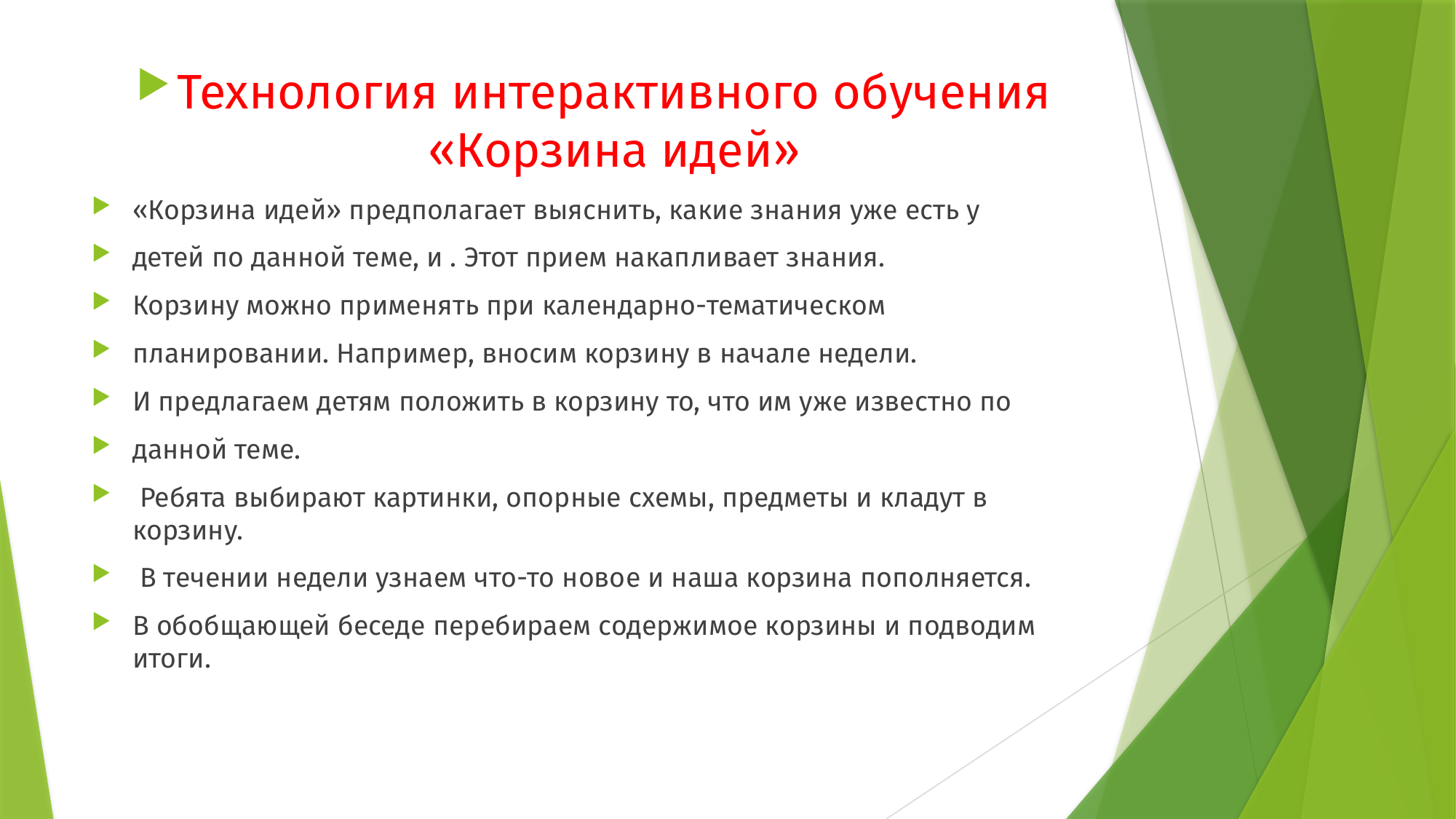

Технология интерактивного обучения «Корзина идей»
«Корзина идей» предполагает выяснить, какие знания уже есть у
детей по данной теме, и . Этот прием накапливает знания.
Корзину можно применять при календарно-тематическом
планировании. Например, вносим корзину в начале недели.
И предлагаем детям положить в корзину то, что им уже известно по
данной теме.
 Ребята выбирают картинки, опорные схемы, предметы и кладут в корзину.
 В течении недели узнаем что-то новое и наша корзина пополняется.
В обобщающей беседе перебираем содержимое корзины и подводим итоги.